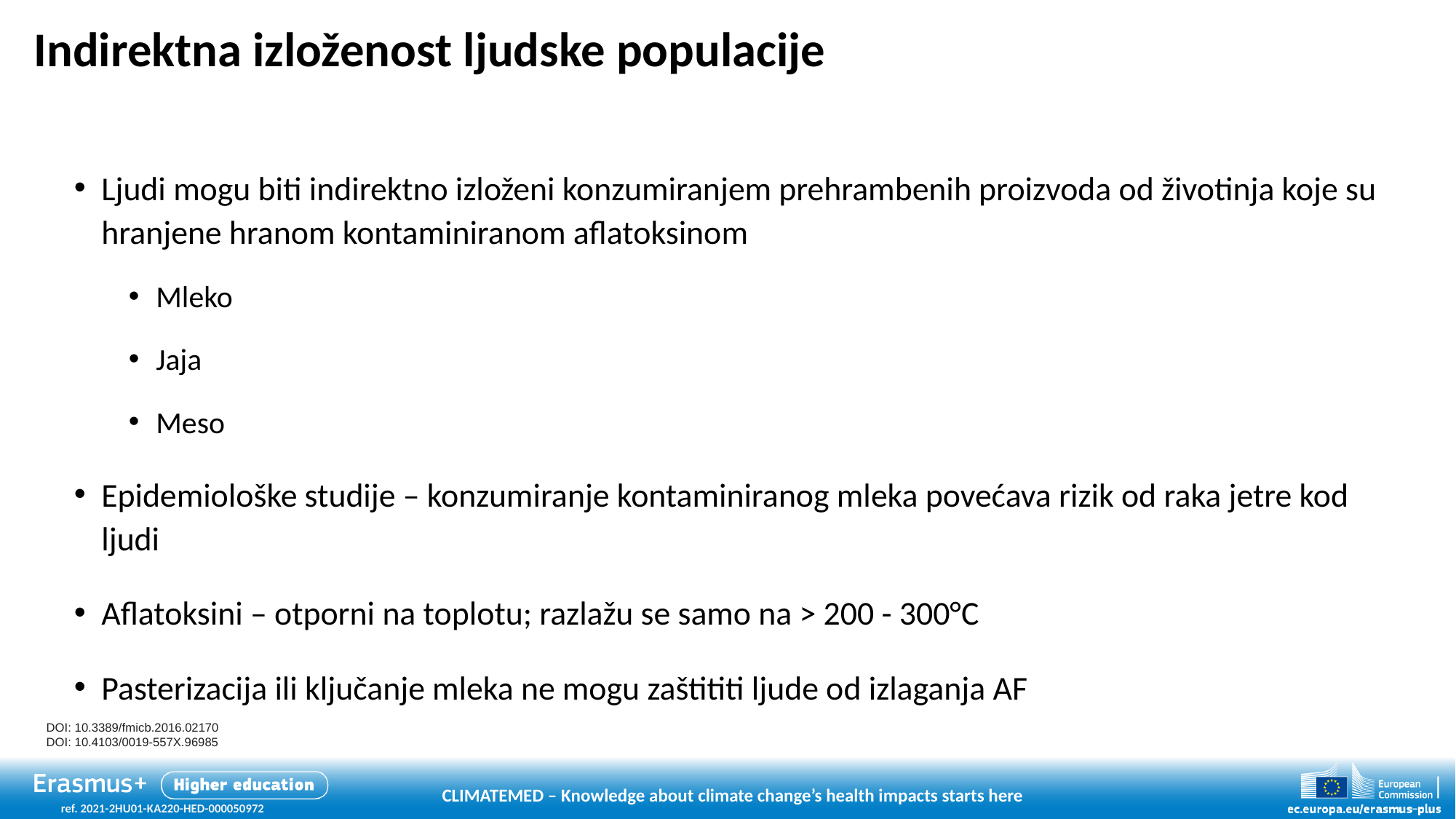

# Indirektna izloženost ljudske populacije
Ljudi mogu biti indirektno izloženi konzumiranjem prehrambenih proizvoda od životinja koje su hranjene hranom kontaminiranom aflatoksinom
Mleko
Jaja
Meso
Epidemiološke studije – konzumiranje kontaminiranog mleka povećava rizik od raka jetre kod ljudi
Aflatoksini – otporni na toplotu; razlažu se samo na > 200 - 300°C
Pasterizacija ili ključanje mleka ne mogu zaštititi ljude od izlaganja AF
DOI: 10.3389/fmicb.2016.02170
DOI: 10.4103/0019-557X.96985